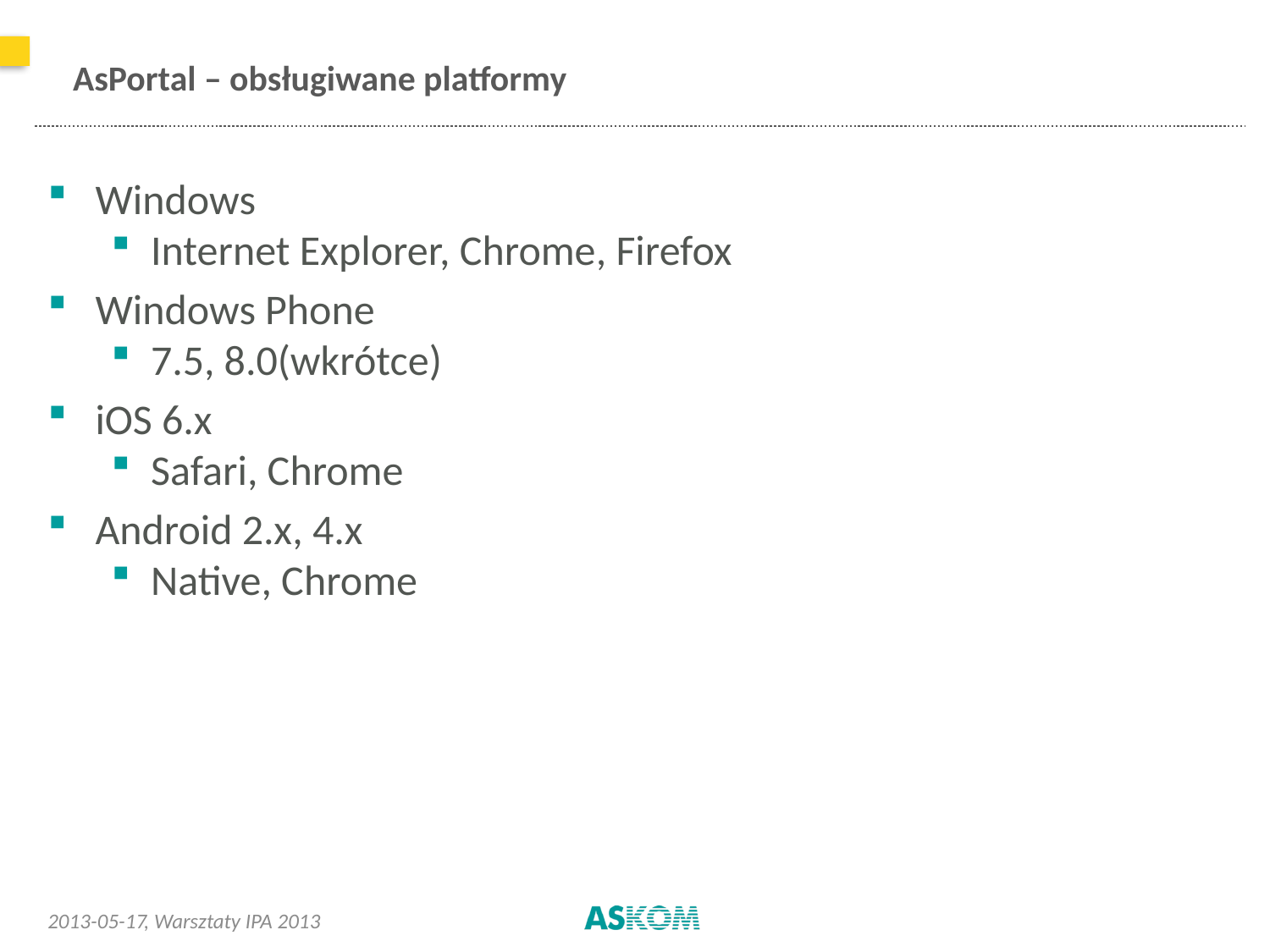

# AsPortal – obsługiwane platformy
Windows
Internet Explorer, Chrome, Firefox
Windows Phone
7.5, 8.0(wkrótce)
iOS 6.x
Safari, Chrome
Android 2.x, 4.x
Native, Chrome

2013-05-17
, Warsztaty IPA 2013